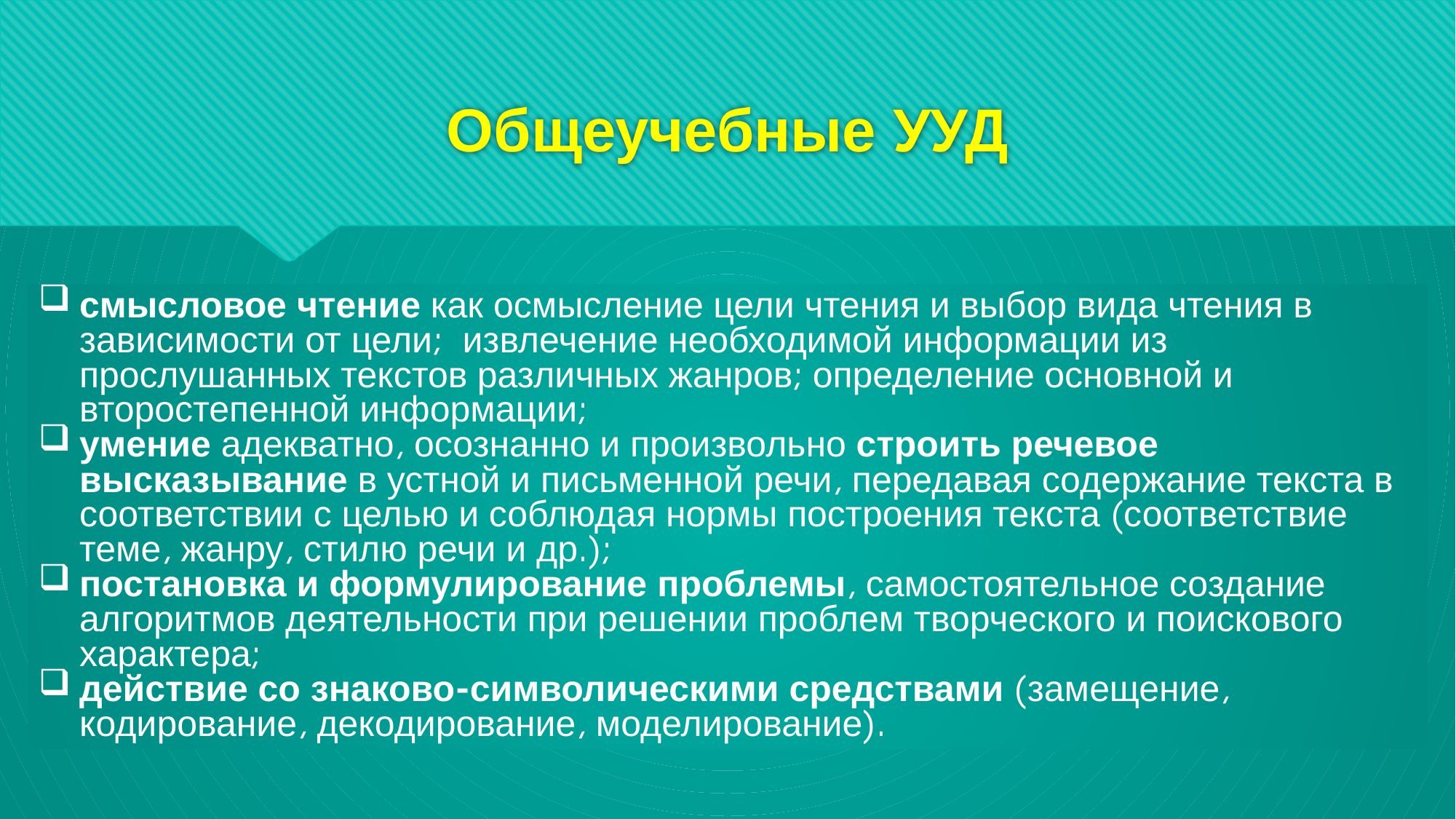

# Общеучебные УУД
смысловое чтение как осмысление цели чтения и выбор вида чтения в зависимости от цели;  извлечение необходимой информации из прослушанных текстов различных жанров; определение основной и второстепенной информации;
умение адекватно, осознанно и произвольно строить речевое высказывание в устной и письменной речи, передавая содержание текста в соответствии с целью и соблюдая нормы построения текста (соответствие теме, жанру, стилю речи и др.);
постановка и формулирование проблемы, самостоятельное создание алгоритмов деятельности при решении проблем творческого и поискового характера;
действие со знаково-символическими средствами (замещение, кодирование, декодирование, моделирование).